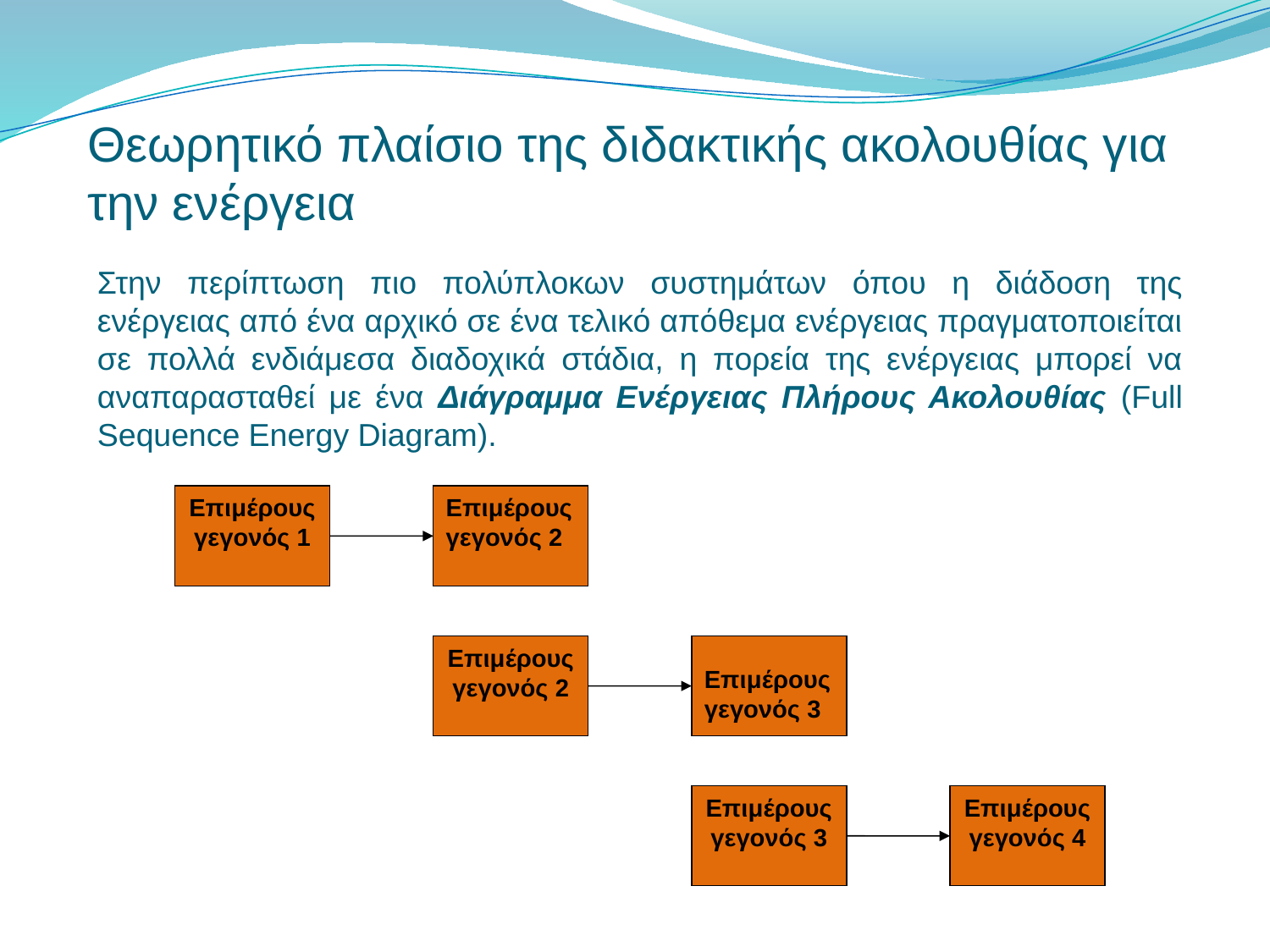

Θεωρητικό πλαίσιο της διδακτικής ακολουθίας για την ενέργεια
Στην περίπτωση πιο πολύπλοκων συστημάτων όπου η διάδοση της ενέργειας από ένα αρχικό σε ένα τελικό απόθεμα ενέργειας πραγματοποιείται σε πολλά ενδιάμεσα διαδοχικά στάδια, η πορεία της ενέργειας μπορεί να αναπαρασταθεί με ένα Διάγραμμα Ενέργειας Πλήρους Ακολουθίας (Full Sequence Energy Diagram).
Επιμέρους γεγονός 1
Επιμέρους γεγονός 2

Επιμέρους γεγονός 2

 Επιμέρους γεγονός 3

Επιμέρους γεγονός 3

Επιμέρους γεγονός 4